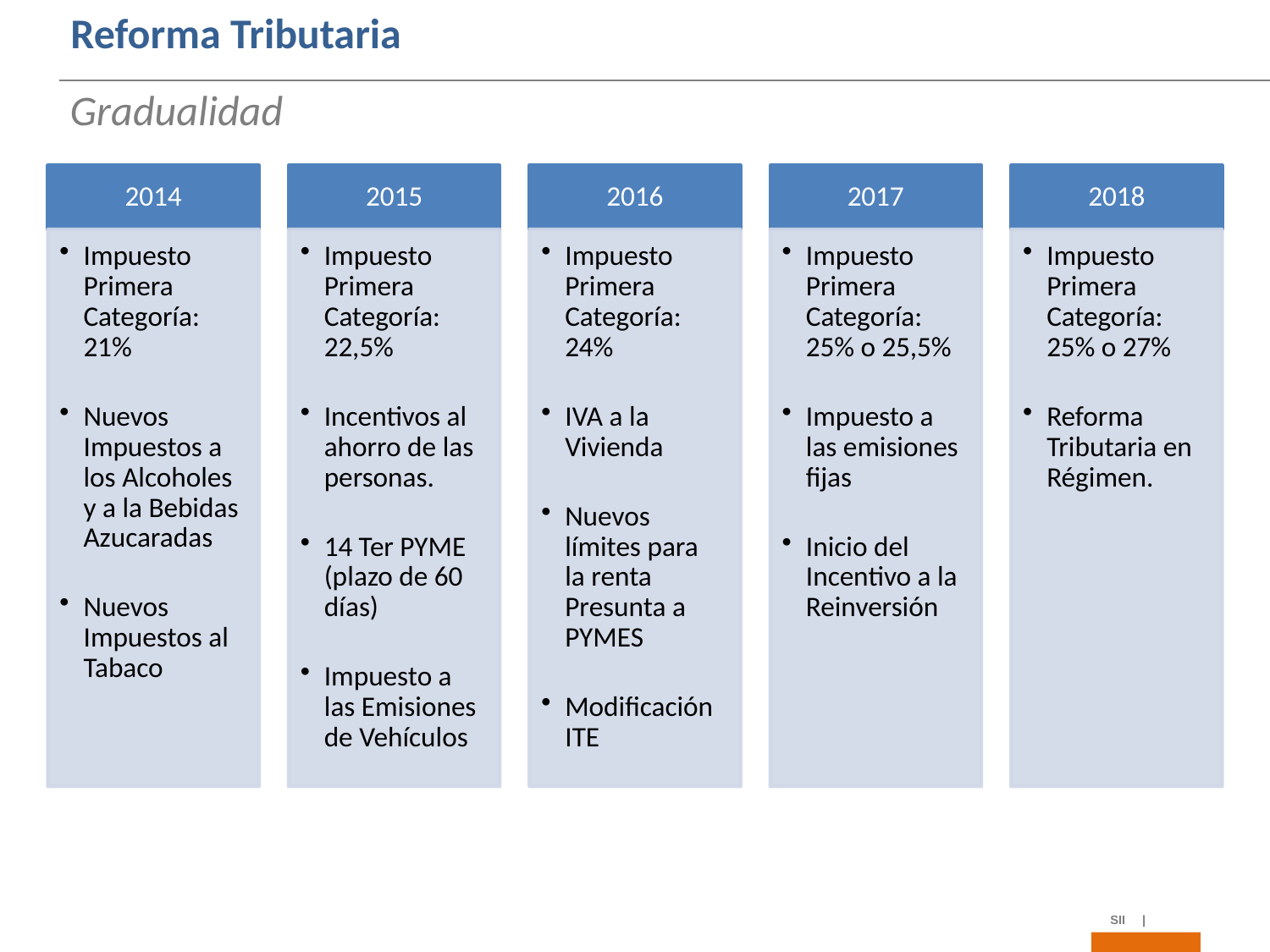

Reforma Tributaria
Gradualidad

2014
Impuesto Primera Categoría: 21%

Nuevos Impuestos a los Alcoholes y a la Bebidas Azucaradas

Nuevos Impuestos al Tabaco

2015
Impuesto Primera Categoría: 22,5%

Incentivos al ahorro de las personas.

14 Ter PYME (plazo de 60 días)

Impuesto a las Emisiones de Vehículos
2016
Impuesto Primera Categoría: 24%

IVA a la Vivienda

Nuevos límites para la renta Presunta a PYMES

Modificación ITE
2017
Impuesto Primera Categoría: 25% o 25,5%

Impuesto a las emisiones fijas

Inicio del Incentivo a la Reinversión
2018
Impuesto Primera Categoría: 25% o 27%

Reforma Tributaria en Régimen.
SII     |